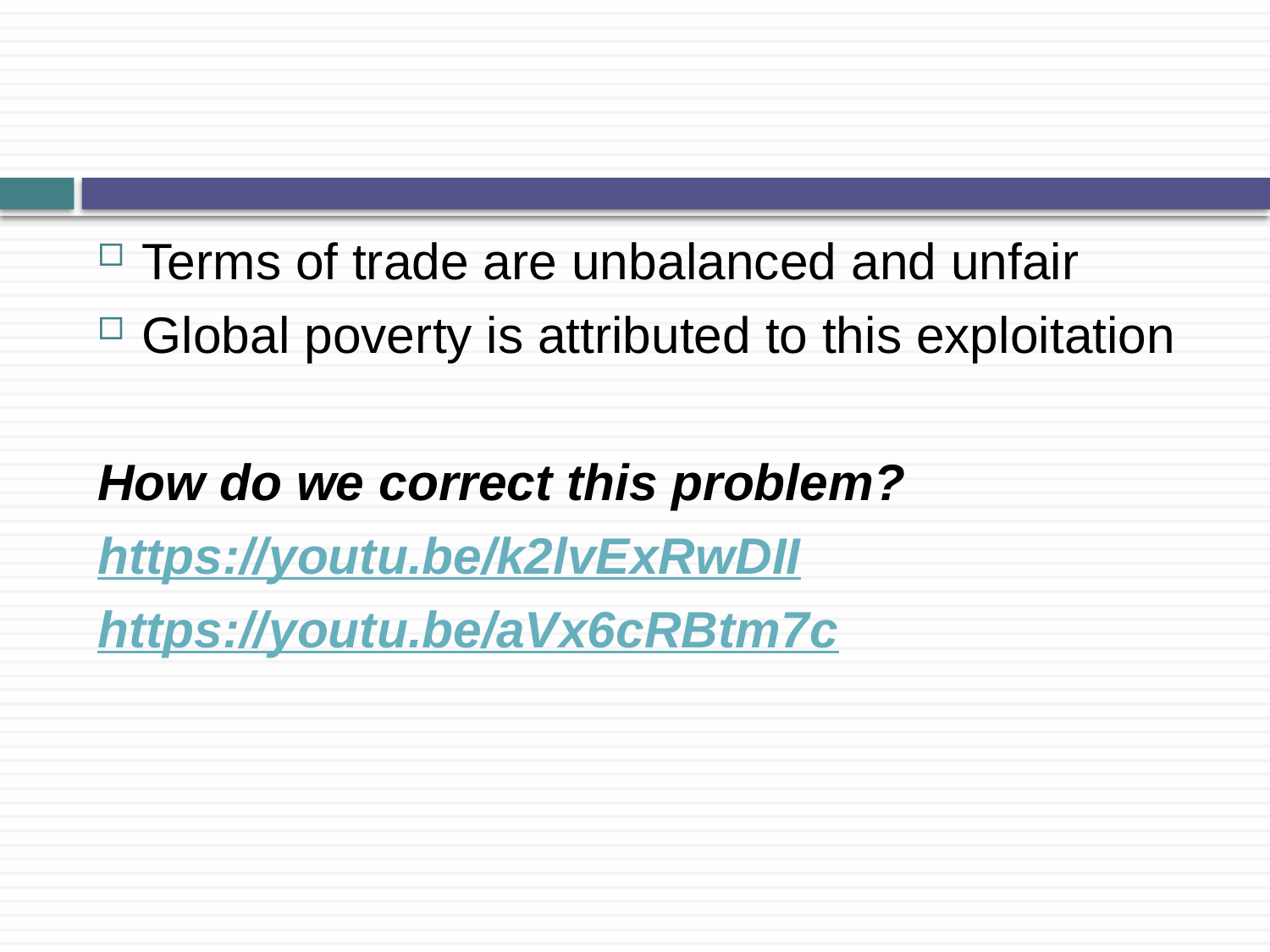

#
Terms of trade are unbalanced and unfair
Global poverty is attributed to this exploitation

How do we correct this problem?
https://youtu.be/k2lvExRwDII
https://youtu.be/aVx6cRBtm7c